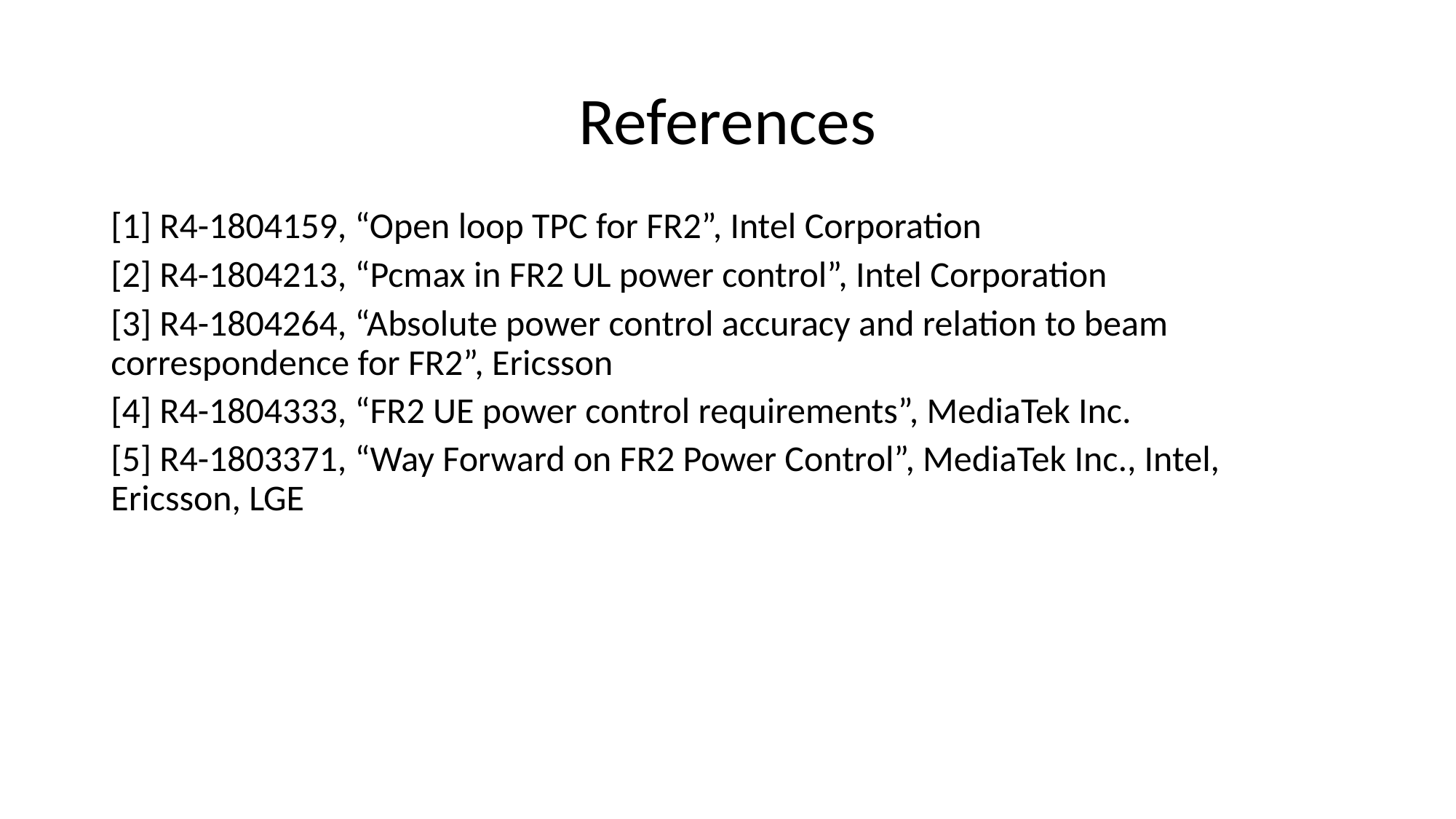

# References
[1] R4-1804159, “Open loop TPC for FR2”, Intel Corporation
[2] R4-1804213, “Pcmax in FR2 UL power control”, Intel Corporation
[3] R4-1804264, “Absolute power control accuracy and relation to beam correspondence for FR2”, Ericsson
[4] R4-1804333, “FR2 UE power control requirements”, MediaTek Inc.
[5] R4-1803371, “Way Forward on FR2 Power Control”, MediaTek Inc., Intel, Ericsson, LGE